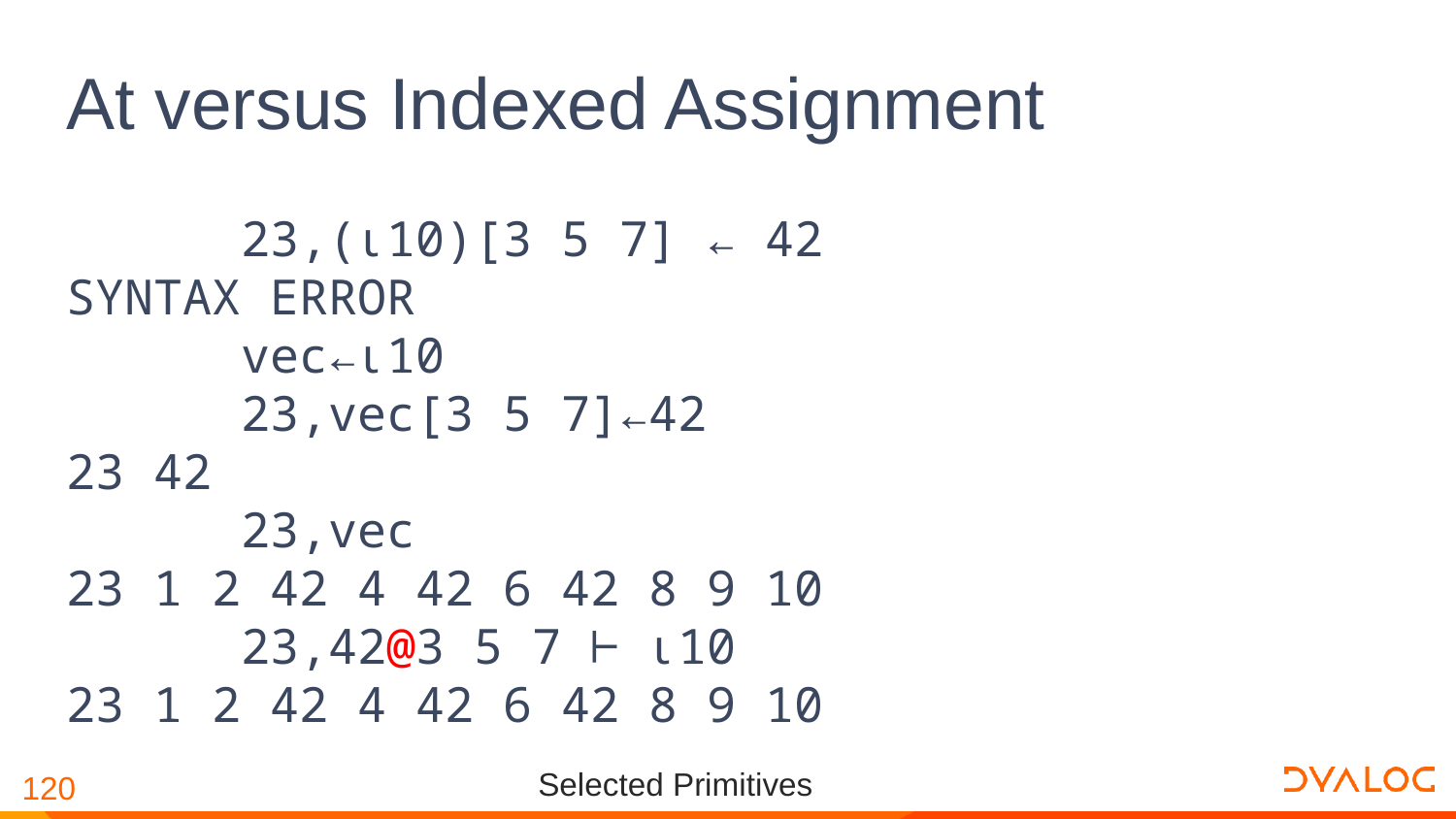

# At versus Indexed Assignment
      23,(⍳10)[3 5 7] ← 42
SYNTAX ERROR
      vec←⍳10
      23,vec[3 5 7]←42
23 42
      23,vec
23 1 2 42 4 42 6 42 8 9 10
      23,42@3 5 7 ⊢ ⍳10
23 1 2 42 4 42 6 42 8 9 10